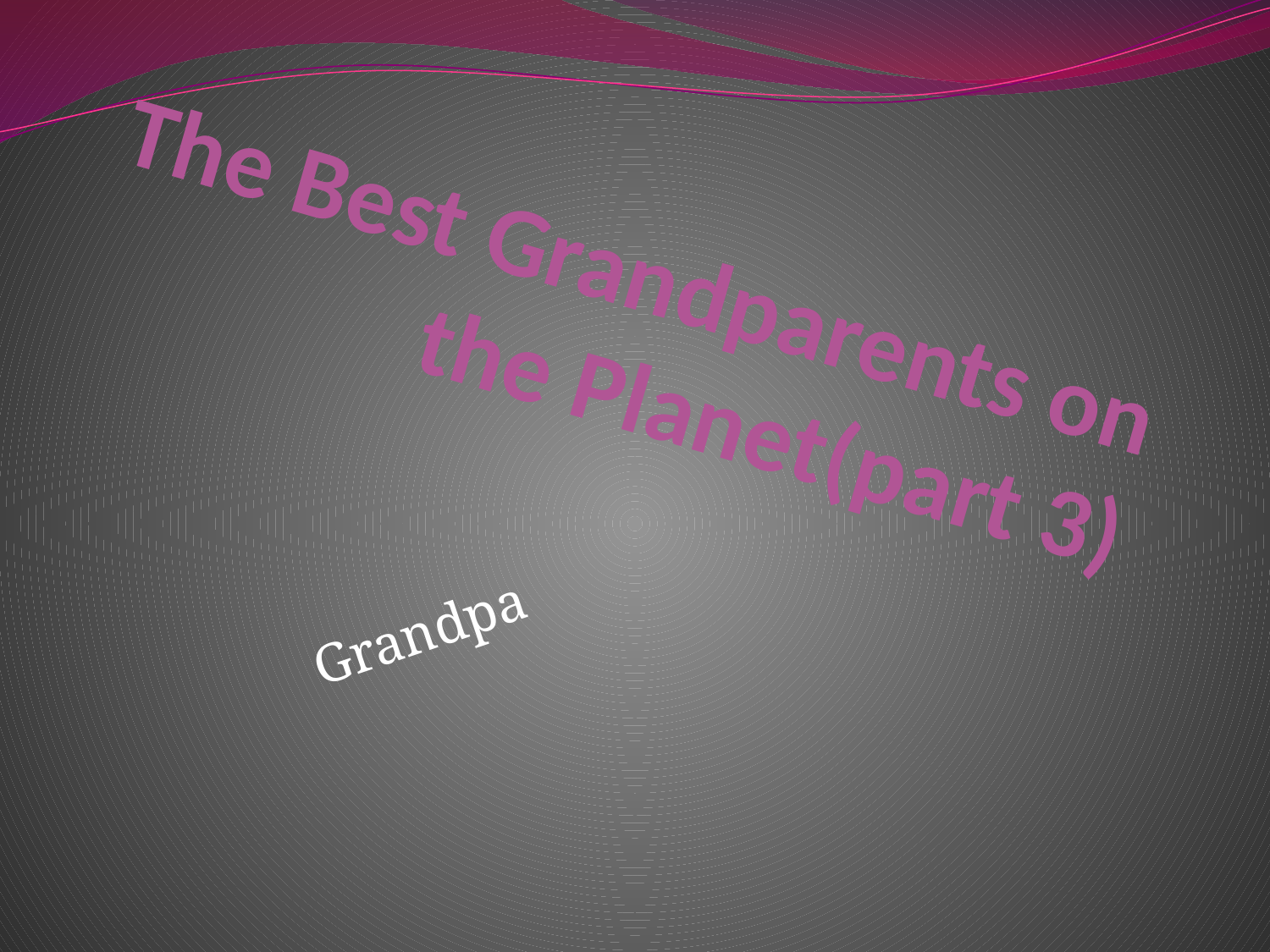

# The Best Grandparents on the Planet(part 3)
Grandpa